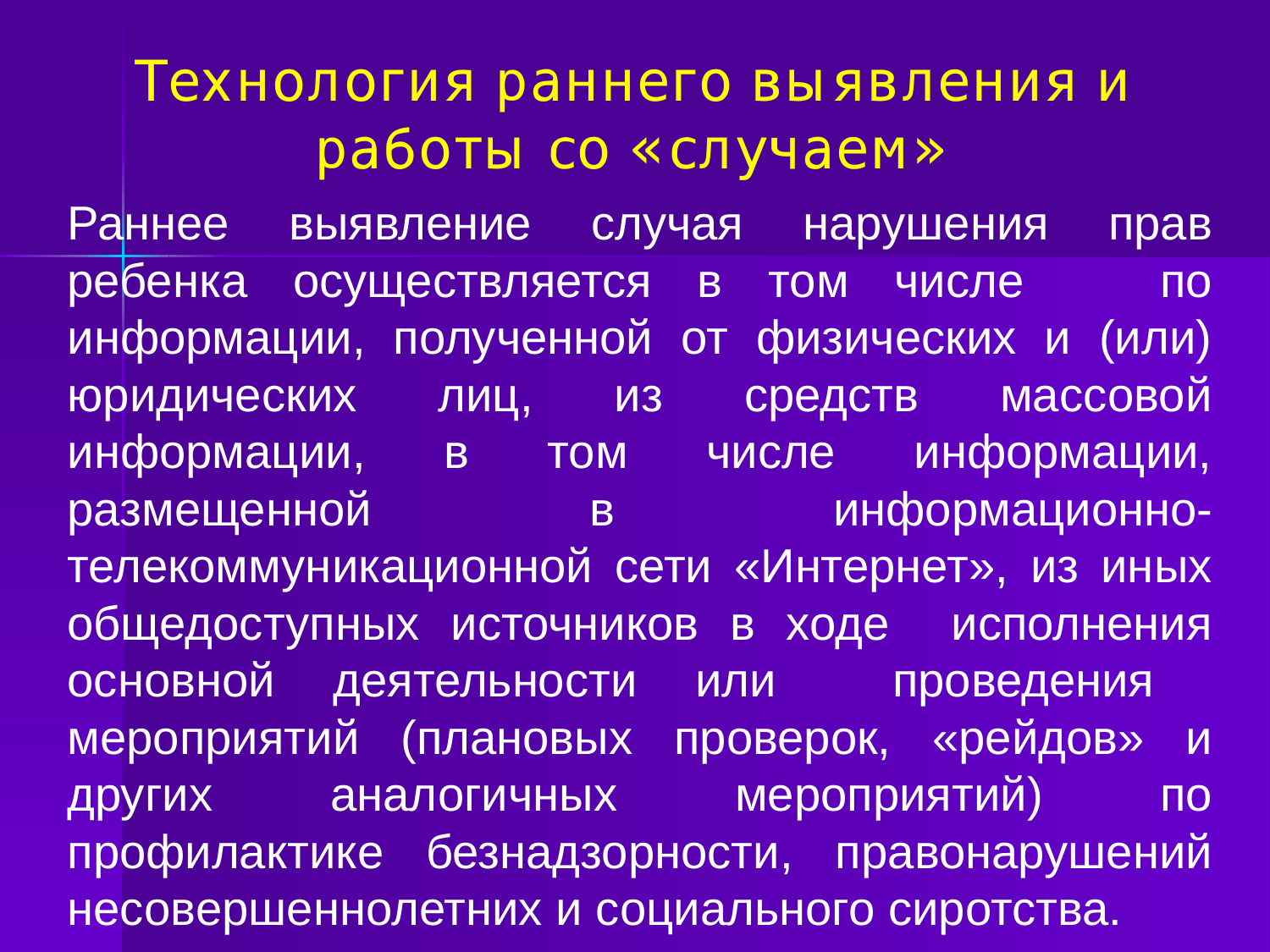

Технология раннего выявления и работы со «случаем»
Раннее выявление случая нарушения прав ребенка осуществляется в том числе   по информации, полученной от физических и (или) юридических лиц, из средств массовой информации, в том числе информации, размещенной в информационно-телекоммуникационной сети «Интернет», из иных общедоступных источников в ходе  исполнения основной деятельности или  проведения  мероприятий (плановых проверок, «рейдов» и других аналогичных мероприятий) по профилактике безнадзорности, правонарушений несовершеннолетних и социального сиротства.